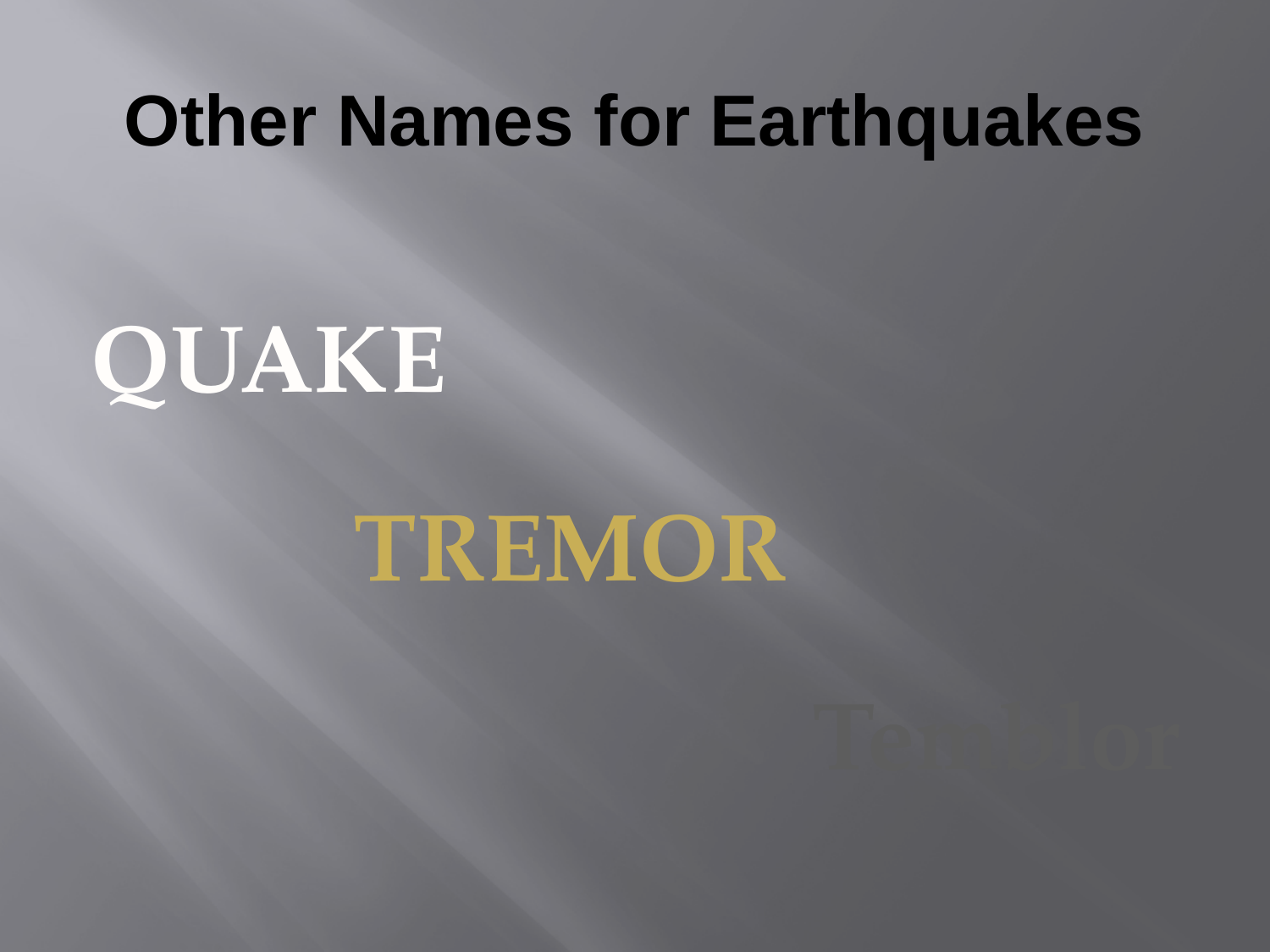

# Other Names for Earthquakes
QUAKE
Tremor
Temblor